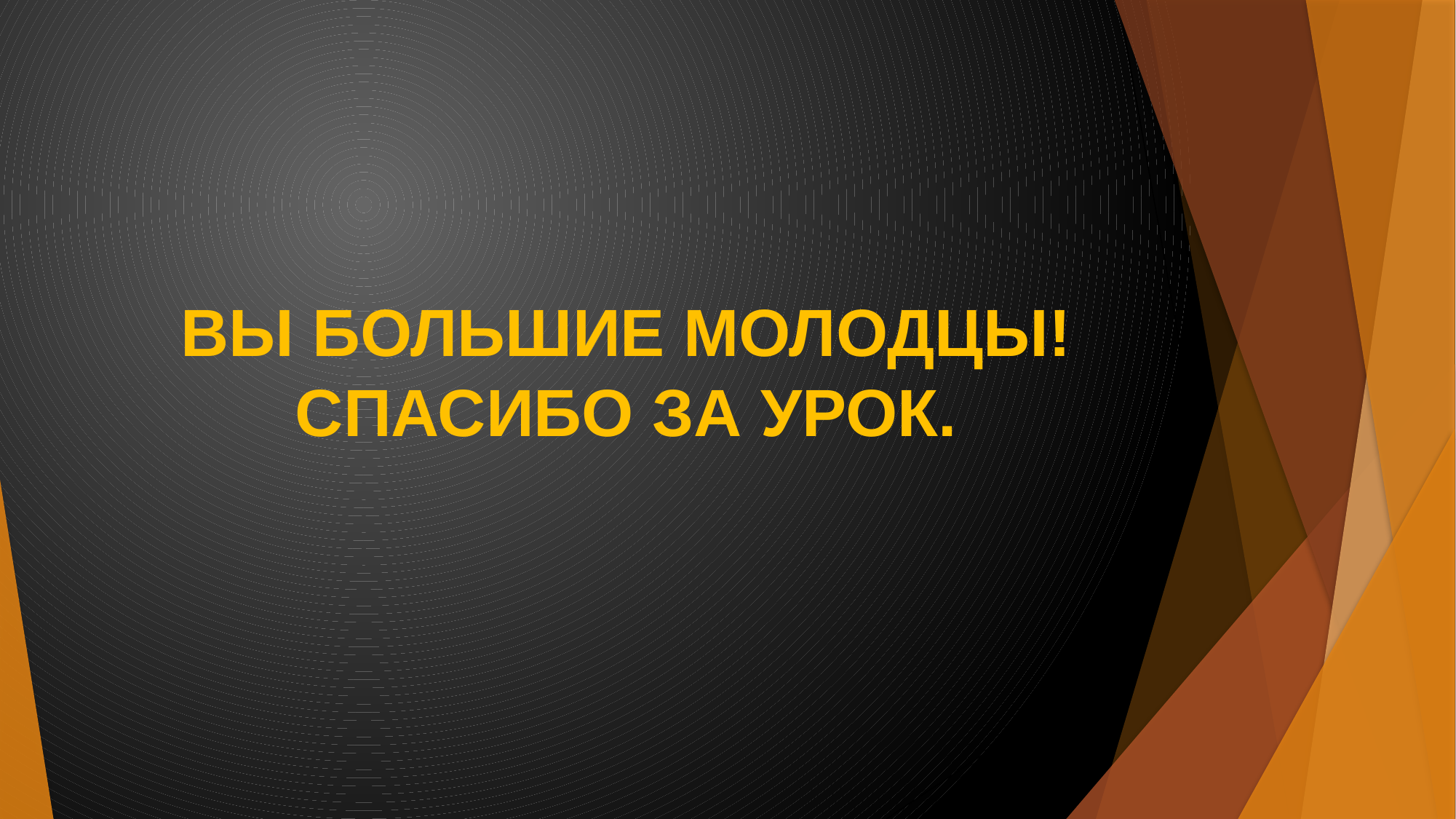

# ВЫ БОЛЬШИЕ МОЛОДЦЫ! СПАСИБО ЗА УРОК.